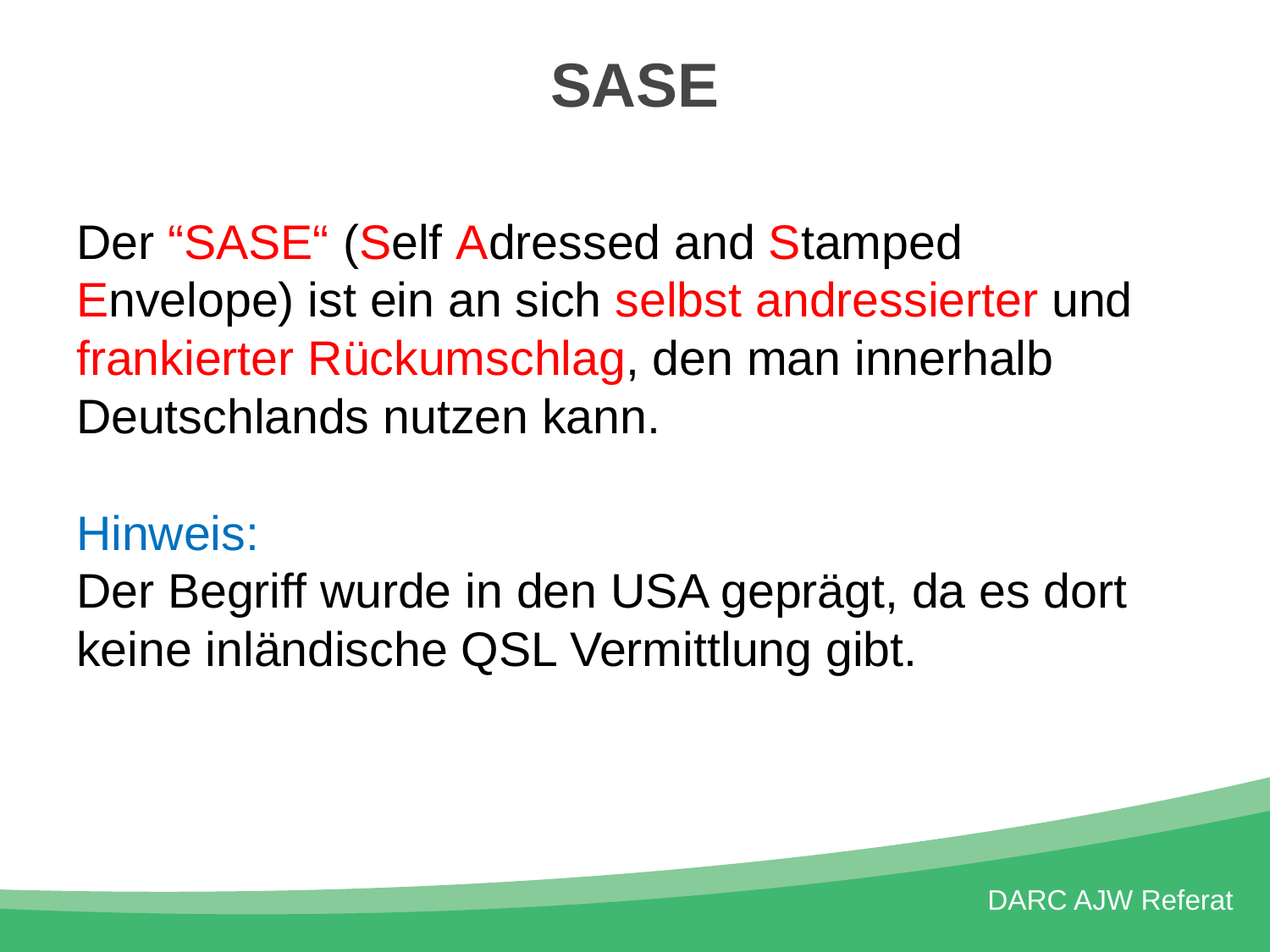

# SASE

Der “SASE“ (Self Adressed and Stamped Envelope) ist ein an sich selbst andressierter und frankierter Rückumschlag, den man innerhalb Deutschlands nutzen kann.
Hinweis:
Der Begriff wurde in den USA geprägt, da es dort keine inländische QSL Vermittlung gibt.